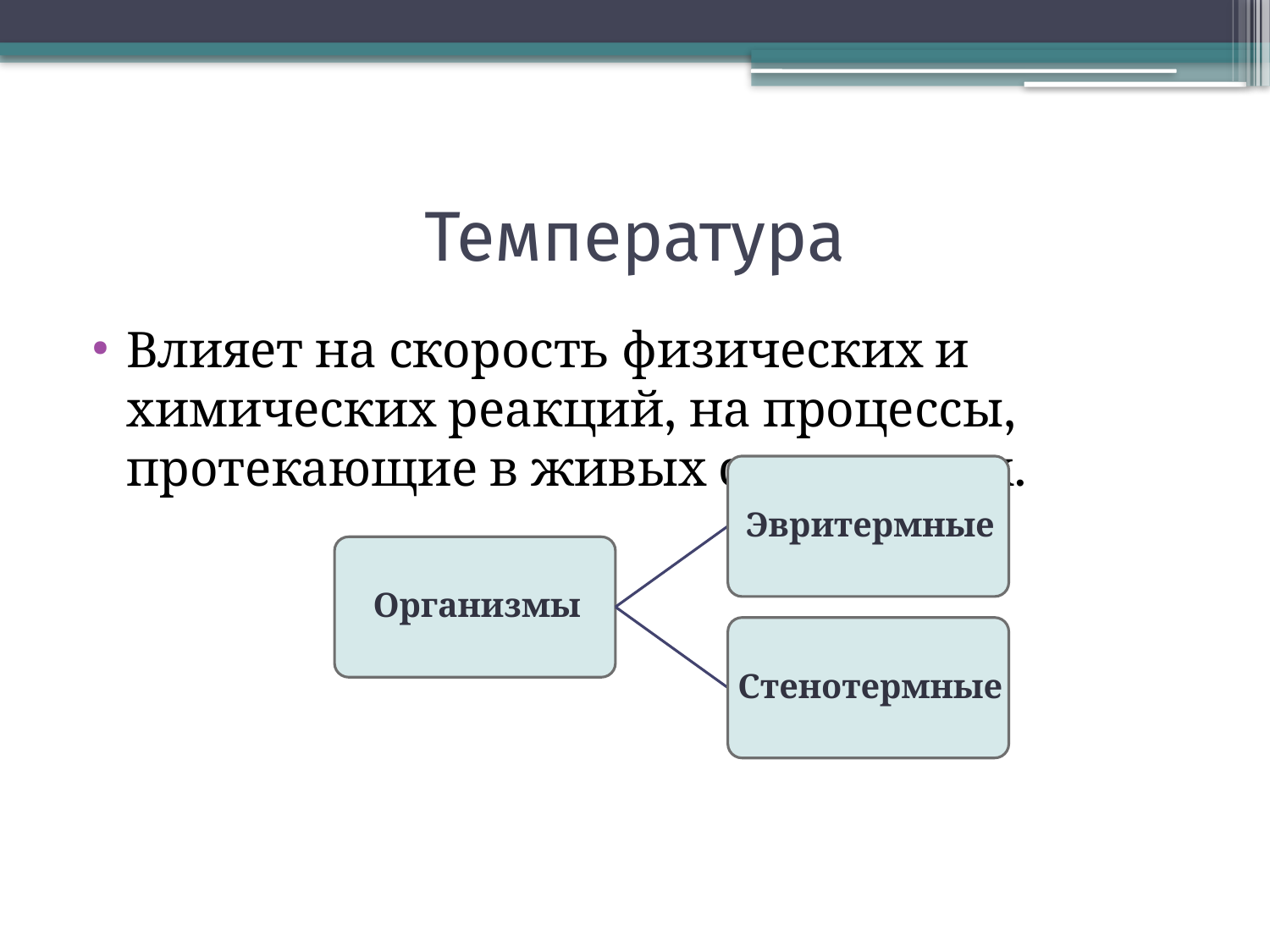

# Температура
Влияет на скорость физических и химических реакций, на процессы, протекающие в живых организмах.

Организмы

Эвритермные

Стенотермные